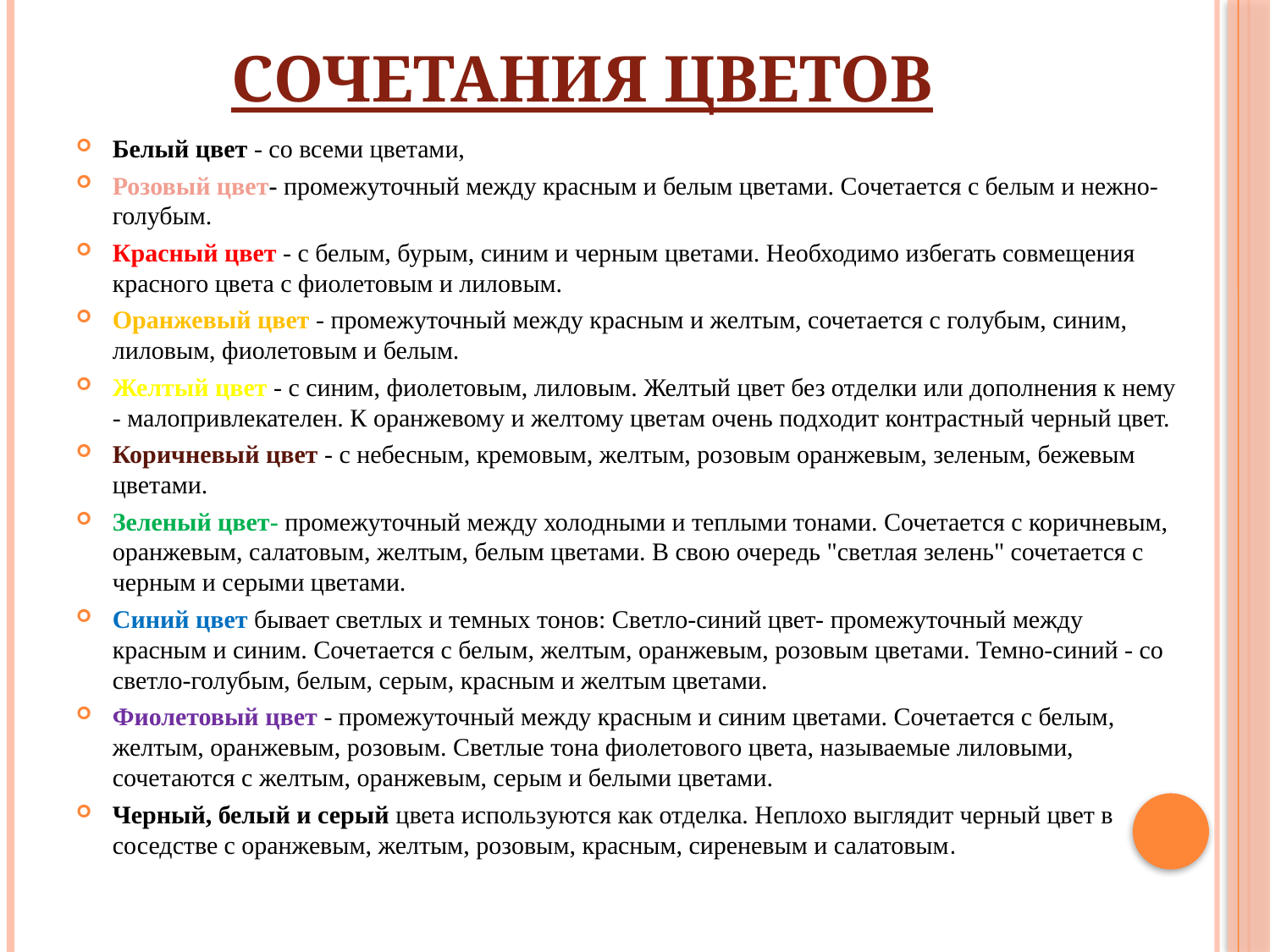

# Сочетания цветов
Белый цвет - со всеми цветами,
Розовый цвет- промежуточный между красным и белым цветами. Сочетается с белым и нежно- голубым.
Красный цвет - с белым, бурым, синим и черным цветами. Необходимо избегать совмещения красного цвета с фиолетовым и лиловым.
Оранжевый цвет - промежуточный между красным и желтым, сочетается с голубым, синим, лиловым, фиолетовым и белым.
Желтый цвет - с синим, фиолетовым, лиловым. Желтый цвет без отделки или дополнения к нему - малопривлекателен. К оранжевому и желтому цветам очень подходит контрастный черный цвет.
Коричневый цвет - с небесным, кремовым, желтым, розовым оранжевым, зеленым, бежевым цветами.
Зеленый цвет- промежуточный между холодными и теплыми тонами. Сочетается с коричневым, оранжевым, салатовым, желтым, белым цветами. В свою очередь "светлая зелень" сочетается с черным и серыми цветами.
Синий цвет бывает светлых и темных тонов: Светло-синий цвет- промежуточный между красным и синим. Сочетается с белым, желтым, оранжевым, розовым цветами. Темно-синий - со светло-голубым, белым, серым, красным и желтым цветами.
Фиолетовый цвет - промежуточный между красным и синим цветами. Сочетается с белым, желтым, оранжевым, розовым. Светлые тона фиолетового цвета, называемые лиловыми, сочетаются с желтым, оранжевым, серым и белыми цветами.
Черный, белый и серый цвета используются как отделка. Неплохо выглядит черный цвет в соседстве с оранжевым, желтым, розовым, красным, сиреневым и салатовым.